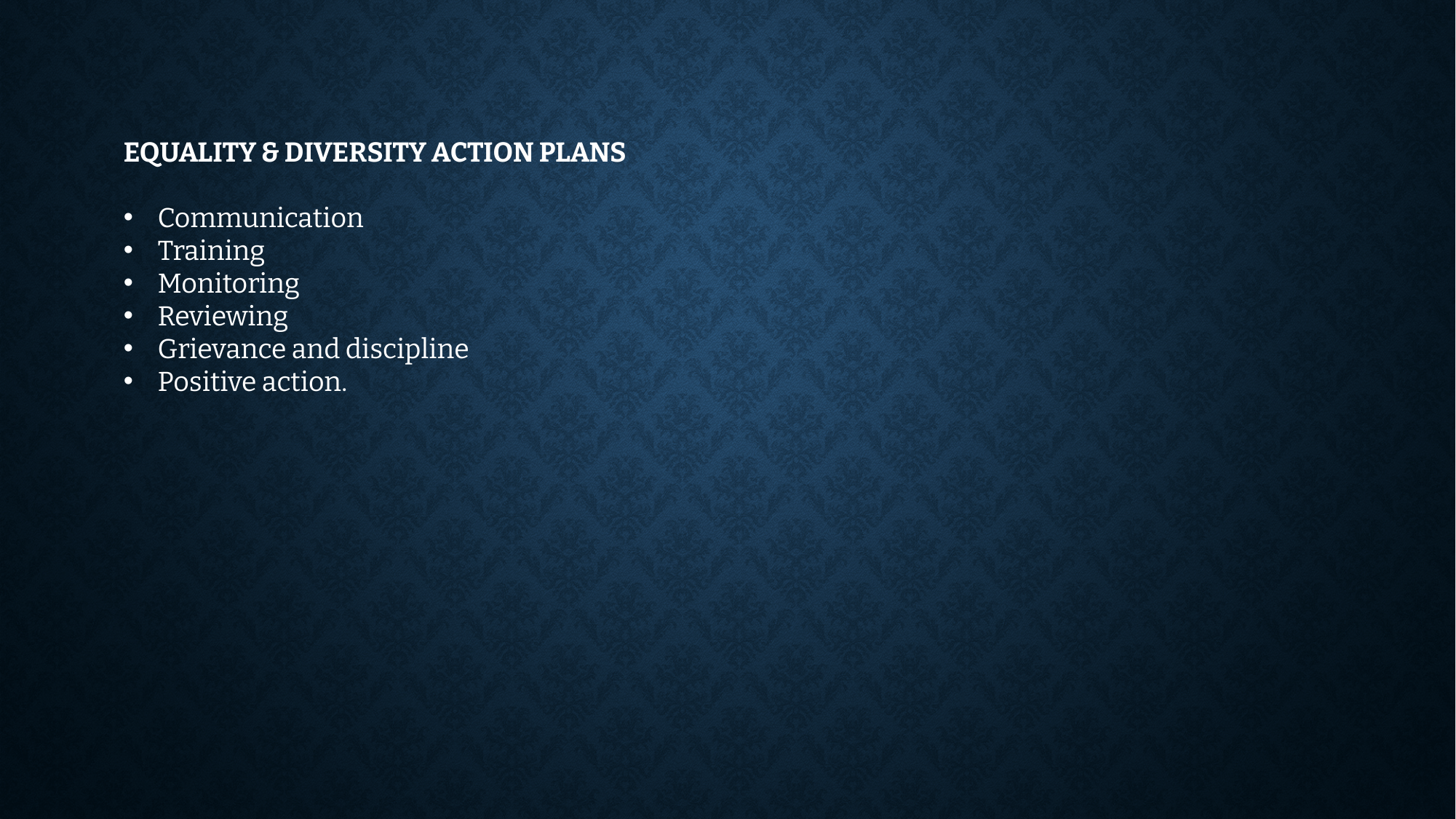

EQUALITY & DIVERSITY ACTION PLANS

Communication
Training
Monitoring
Reviewing
Grievance and discipline
Positive action.